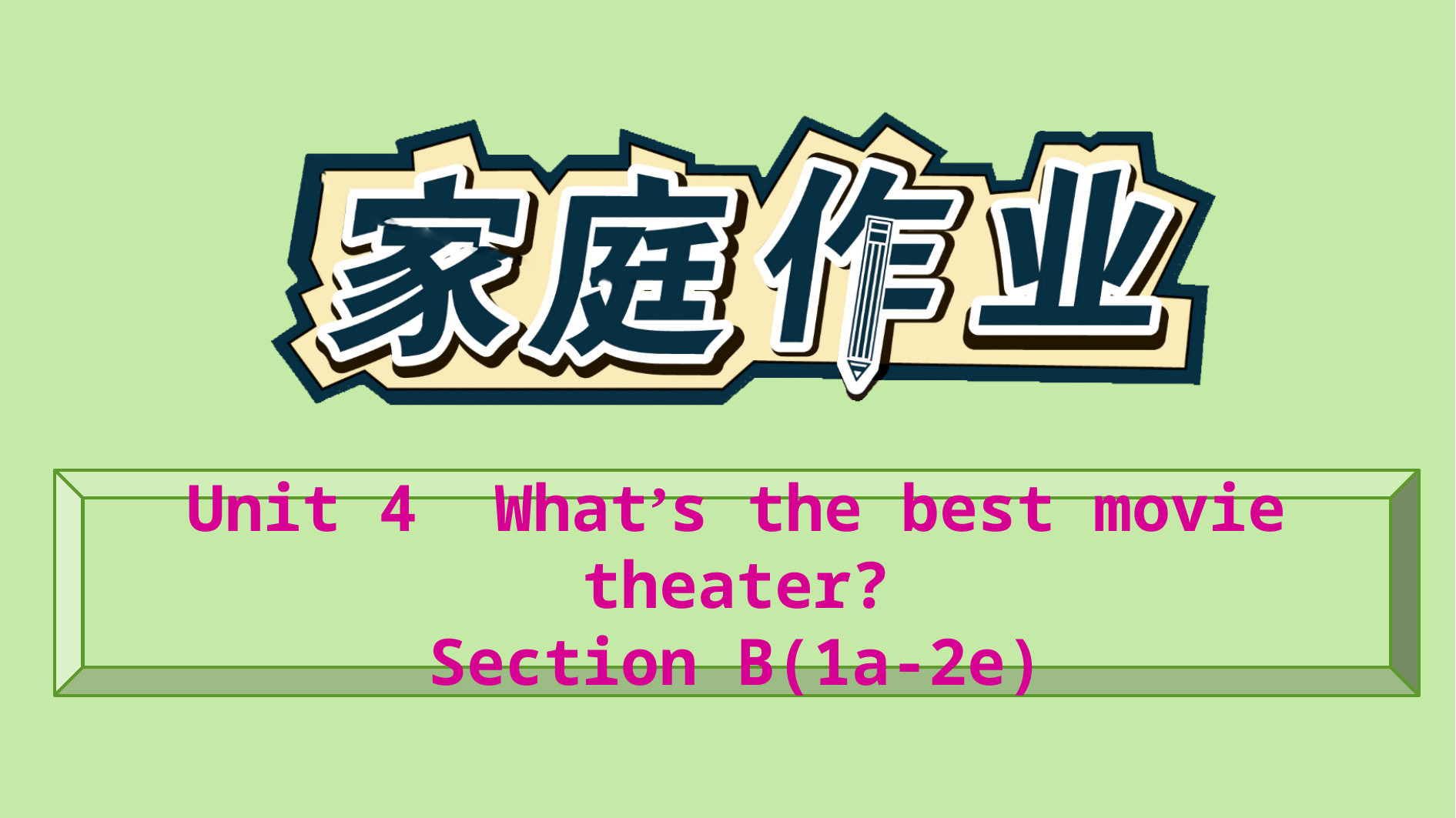

Unit 4  What’s the best movie theater?
Section B(1a-2e)